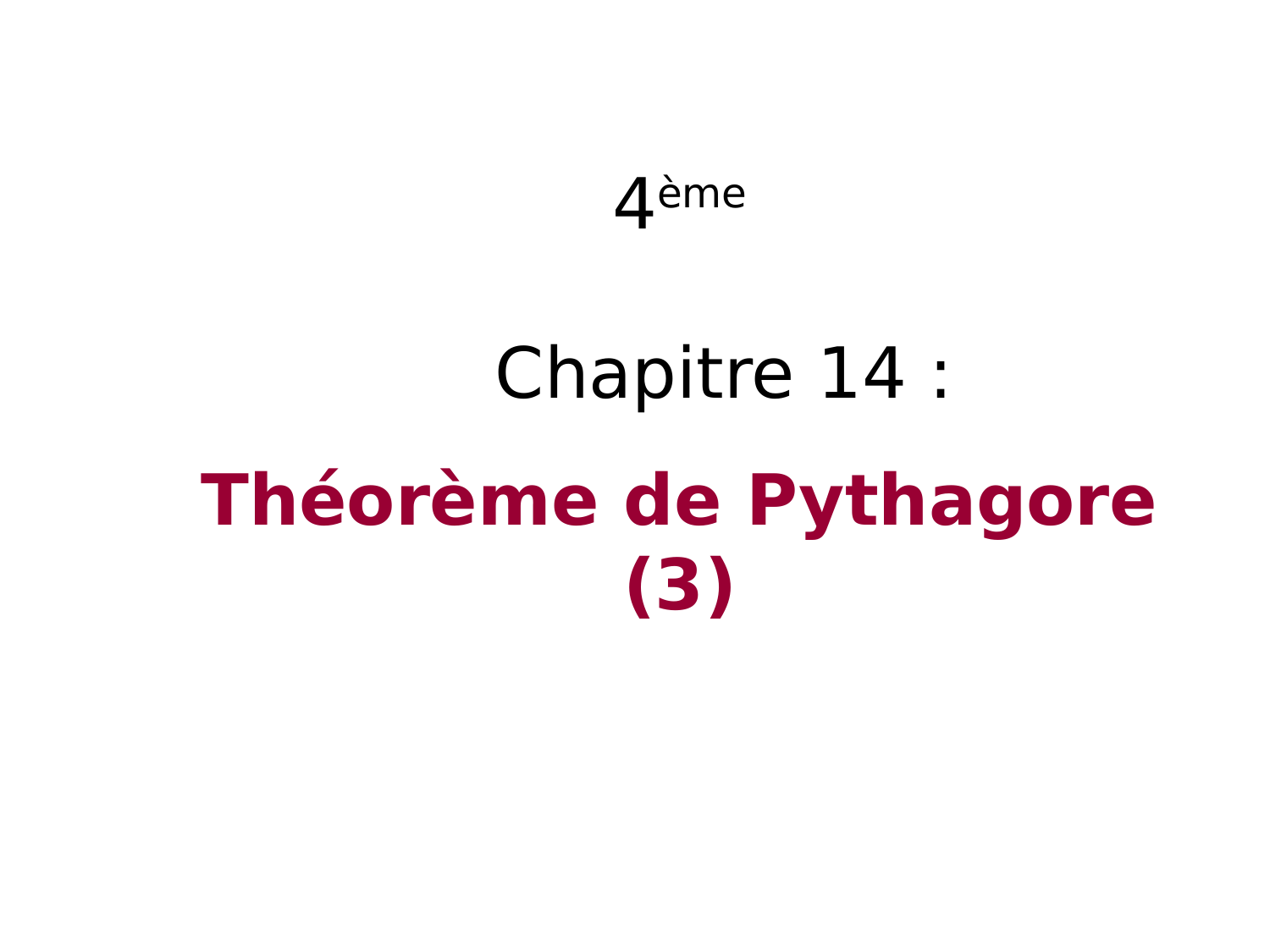

# 4ème Chapitre 14 : Théorème de Pythagore (3)